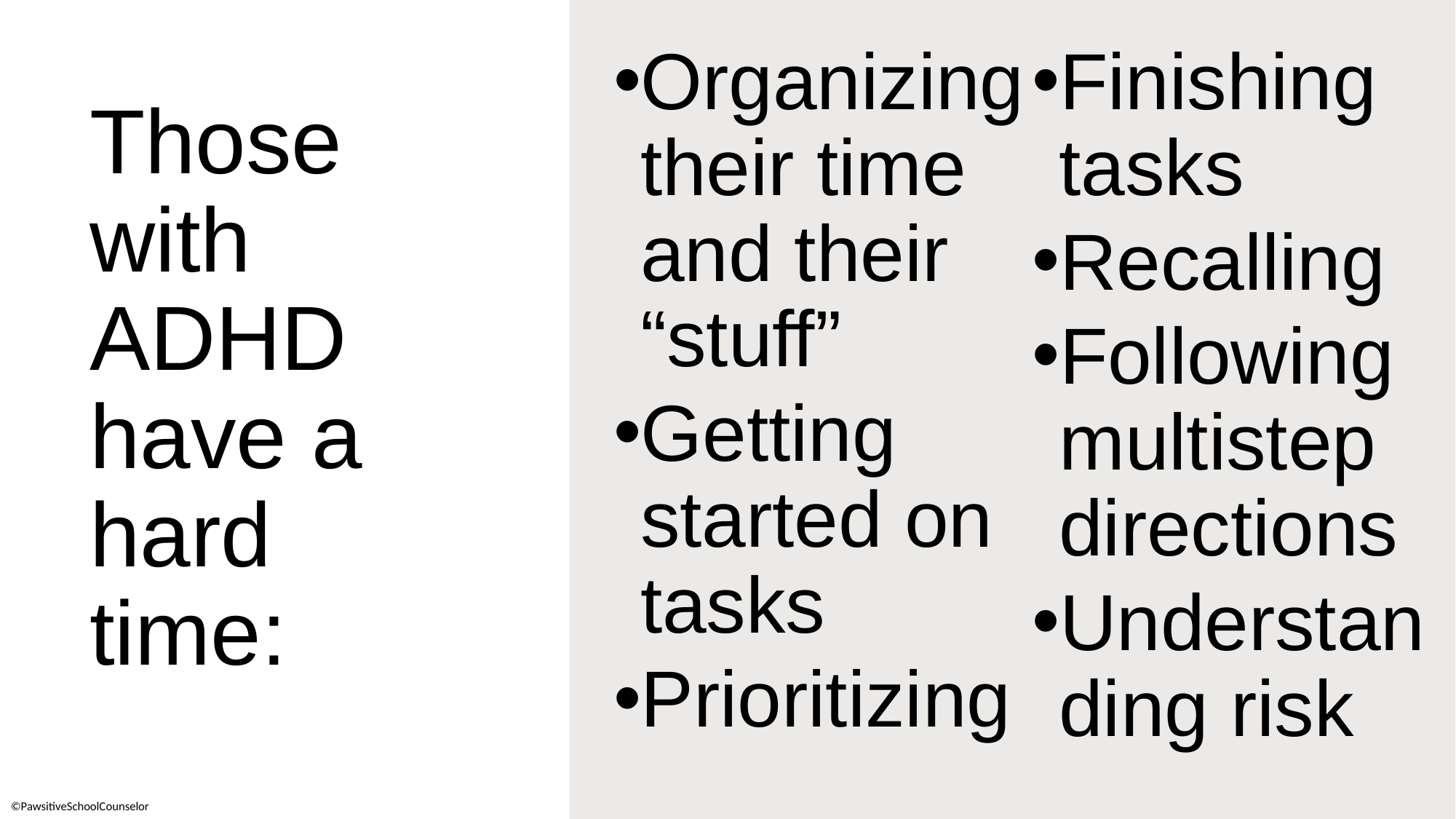

Organizing their time and their “stuff”
Getting started on tasks
Prioritizing
Finishing tasks
Recalling
Following multistep directions
Understanding risk
# Those with ADHD have a hard time:
©PawsitiveSchoolCounselor